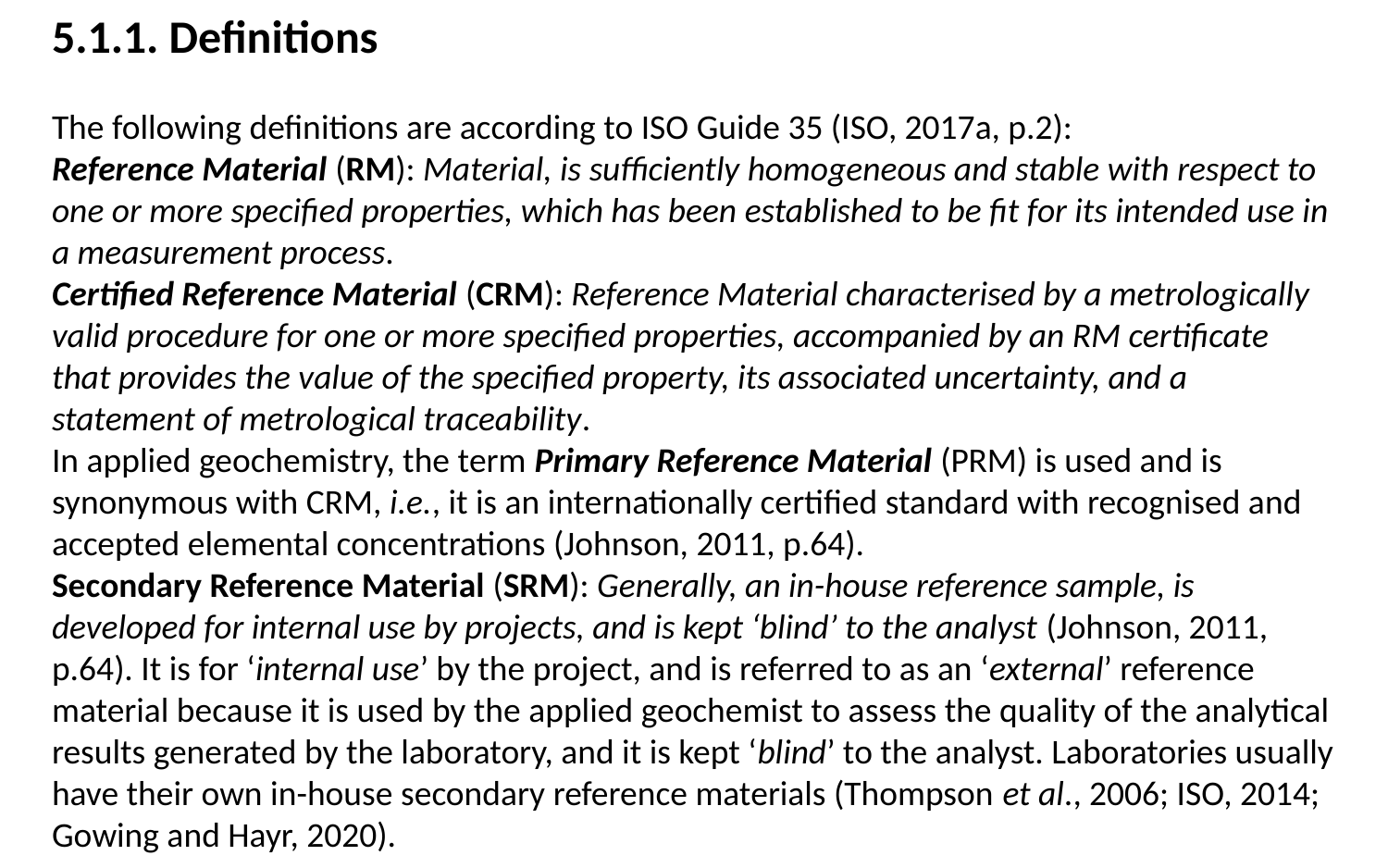

5.1.1. Definitions

The following definitions are according to ISO Guide 35 (ISO, 2017a, p.2):
Reference Material (RM): Material, is sufficiently homogeneous and stable with respect to one or more specified properties, which has been established to be fit for its intended use in a measurement process.
Certified Reference Material (CRM): Reference Material characterised by a metrologically valid procedure for one or more specified properties, accompanied by an RM certificate that provides the value of the specified property, its associated uncertainty, and a statement of metrological traceability.
In applied geochemistry, the term Primary Reference Material (PRM) is used and is synonymous with CRM, i.e., it is an internationally certified standard with recognised and accepted elemental concentrations (Johnson, 2011, p.64).
Secondary Reference Material (SRM): Generally, an in-house reference sample, is developed for internal use by projects, and is kept ‘blind’ to the analyst (Johnson, 2011, p.64). It is for ‘internal use’ by the project, and is referred to as an ‘external’ reference material because it is used by the applied geochemist to assess the quality of the analytical results generated by the laboratory, and it is kept ‘blind’ to the analyst. Laboratories usually have their own in-house secondary reference materials (Thompson et al., 2006; ISO, 2014; Gowing and Hayr, 2020).